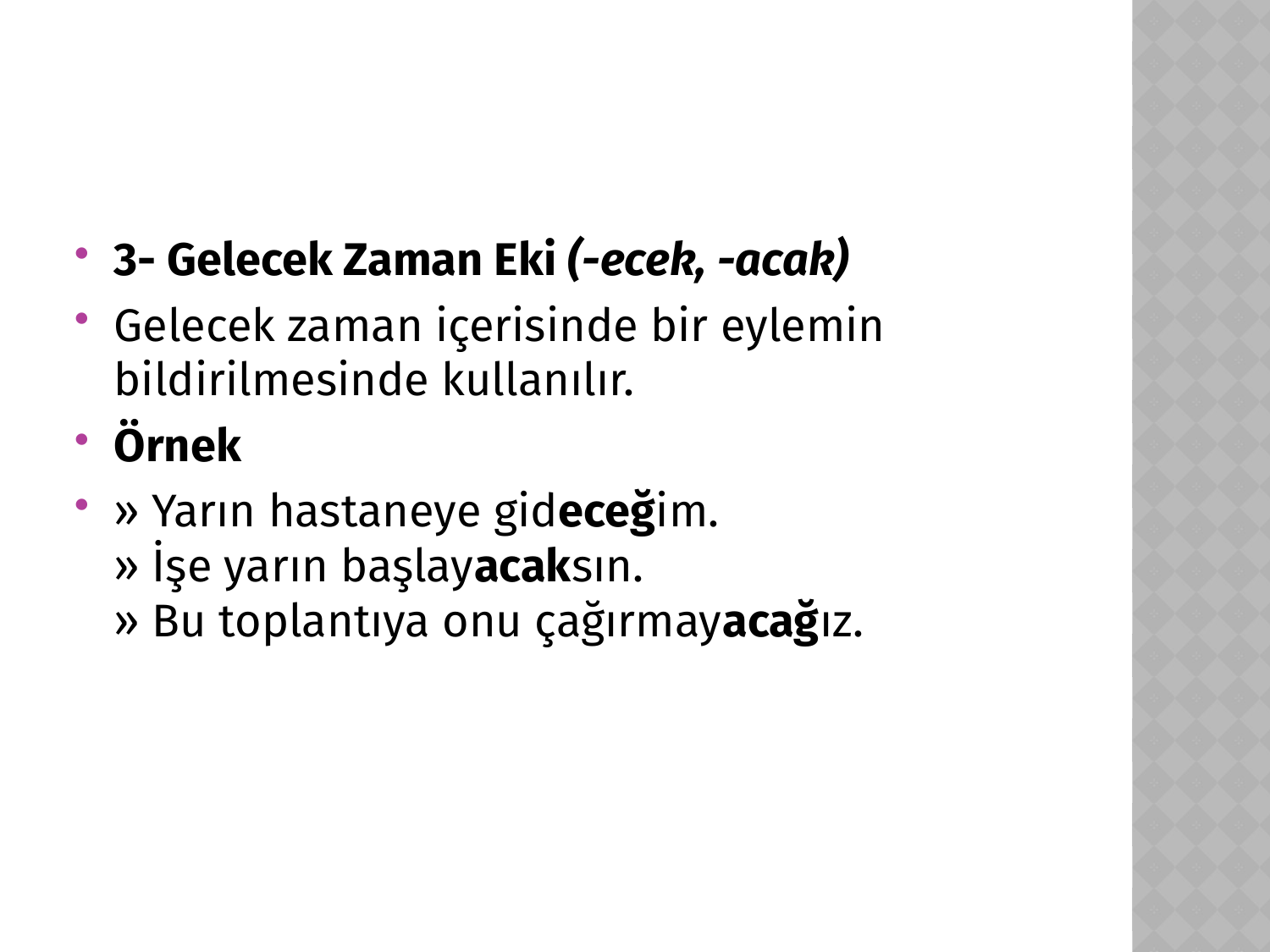

#
3- Gelecek Zaman Eki (-ecek, -acak)
Gelecek zaman içerisinde bir eylemin bildirilmesinde kullanılır.
Örnek
» Yarın hastaneye gideceğim.
» İşe yarın başlayacaksın.
» Bu toplantıya onu çağırmayacağız.